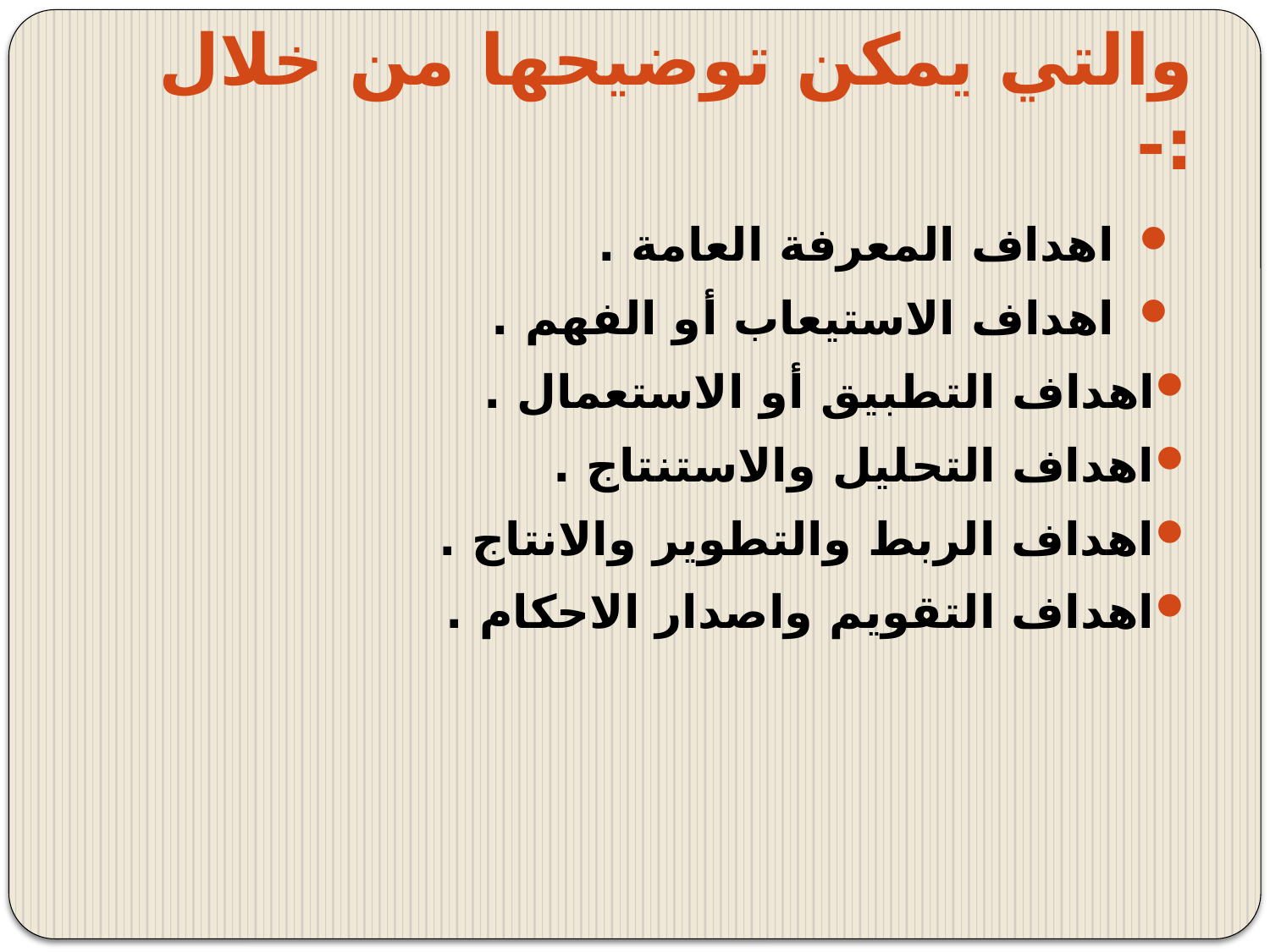

# والتي يمكن توضيحها من خلال :-
اهداف المعرفة العامة .
اهداف الاستيعاب أو الفهم .
اهداف التطبيق أو الاستعمال .
اهداف التحليل والاستنتاج .
اهداف الربط والتطوير والانتاج .
اهداف التقويم واصدار الاحكام .